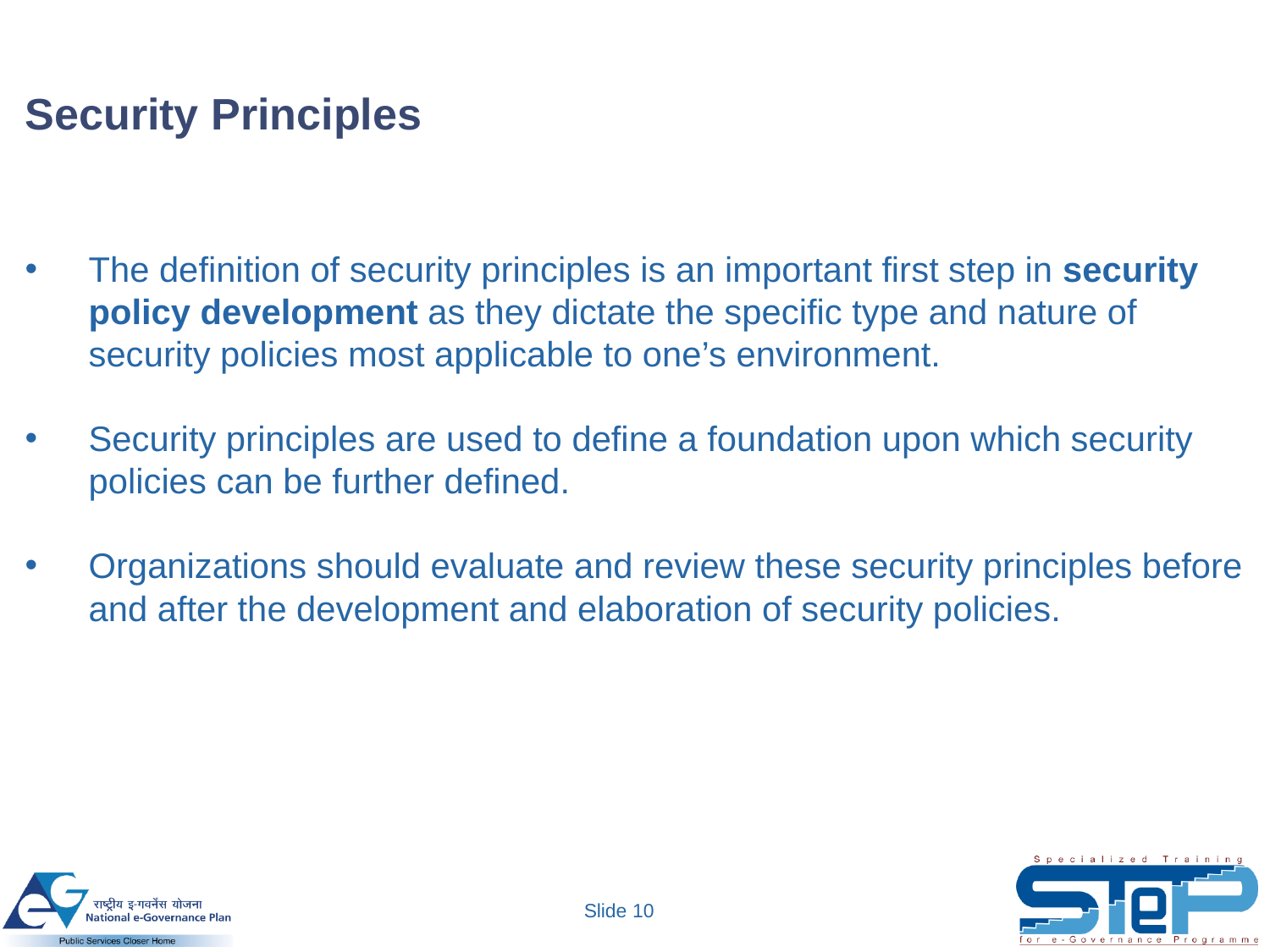

# Security Principles
The definition of security principles is an important first step in security policy development as they dictate the specific type and nature of security policies most applicable to one’s environment.

Security principles are used to define a foundation upon which security policies can be further defined.

Organizations should evaluate and review these security principles before and after the development and elaboration of security policies.